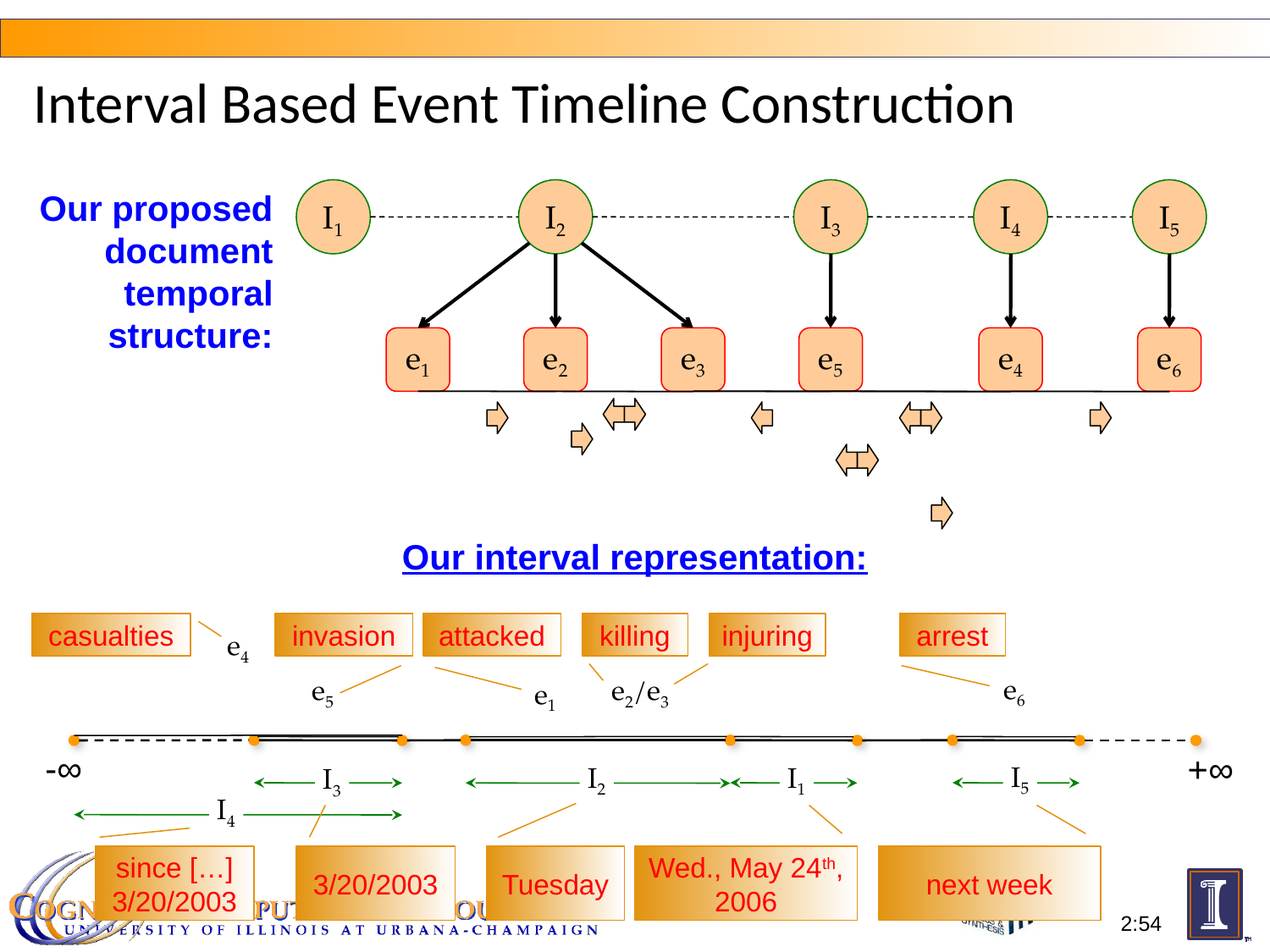

Interval Based Event Timeline Construction
Our proposed document temporal structure:
I1
I2
I3
I4
I5
e1
e2
e3
e5
e4
e6

Our interval representation:
casualties
invasion
attacked
killing
injuring
arrest
e4
e6
e5
e2/e3
e1

-∞
+∞
I5
I1
I2
I3
I4
since […] 3/20/2003
3/20/2003
Tuesday
Wed., May 24th, 2006
next week
2:54